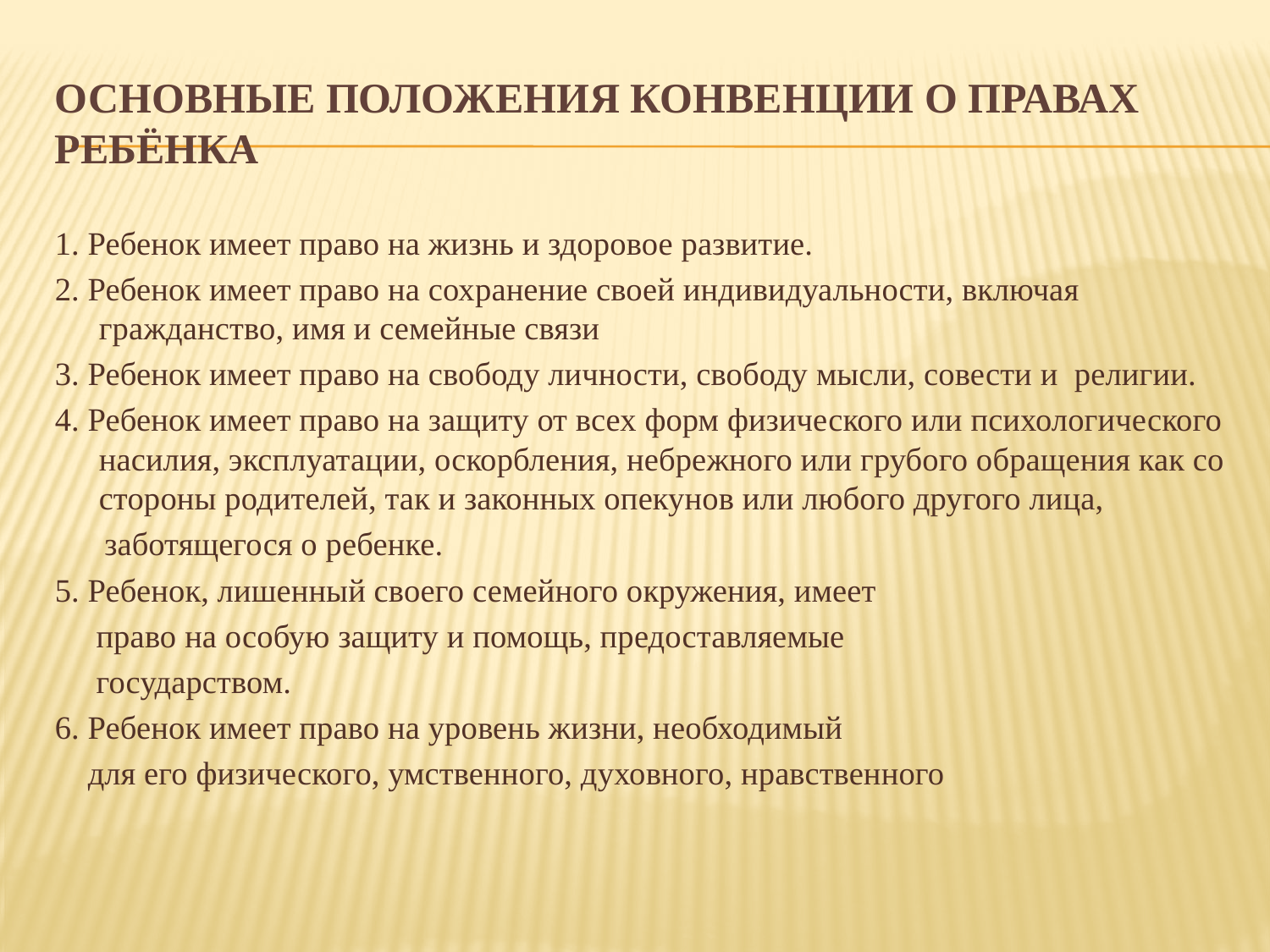

# Основные положения Конвенции о правах ребёнка
1. Ребенок имеет право на жизнь и здоровое развитие.
2. Ребенок имеет право на сохранение своей индивидуальности, включая гражданство, имя и семейные связи
3. Ребенок имеет право на свободу личности, свободу мысли, совести и  религии.
4. Ребенок имеет право на защиту от всех форм физического или психологического насилия, эксплуатации, оскорбления, небрежного или грубого обращения как со стороны родителей, так и законных опекунов или любого другого лица,
      заботящегося о ребенке.
5. Ребенок, лишенный своего семейного окружения, имеет
     право на особую защиту и помощь, предоставляемые
     государством.
6. Ребенок имеет право на уровень жизни, необходимый
    для его физического, умственного, духовного, нравственного